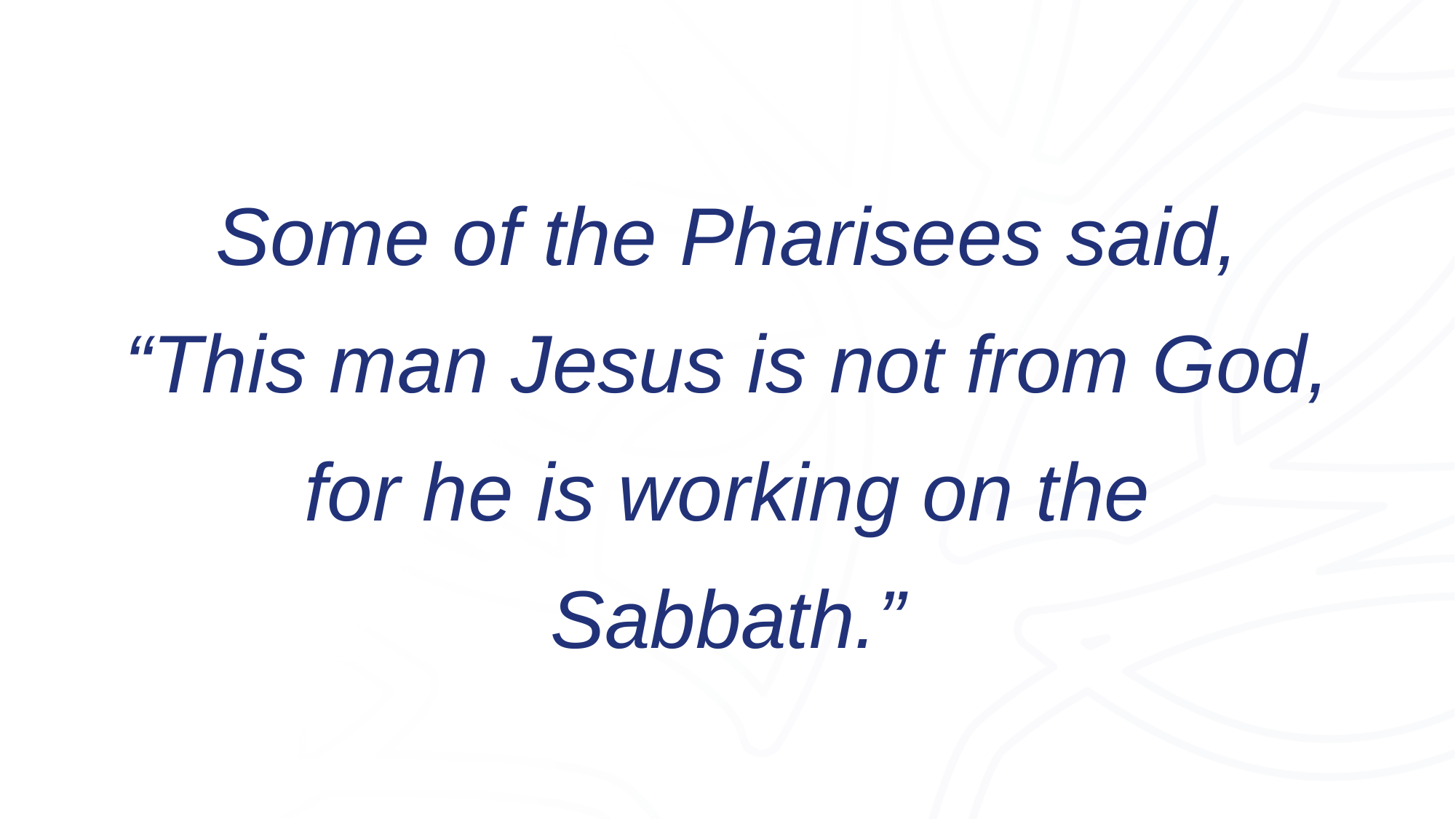

# Some of the Pharisees said, “This man Jesus is not from God, for he is working on the Sabbath.”